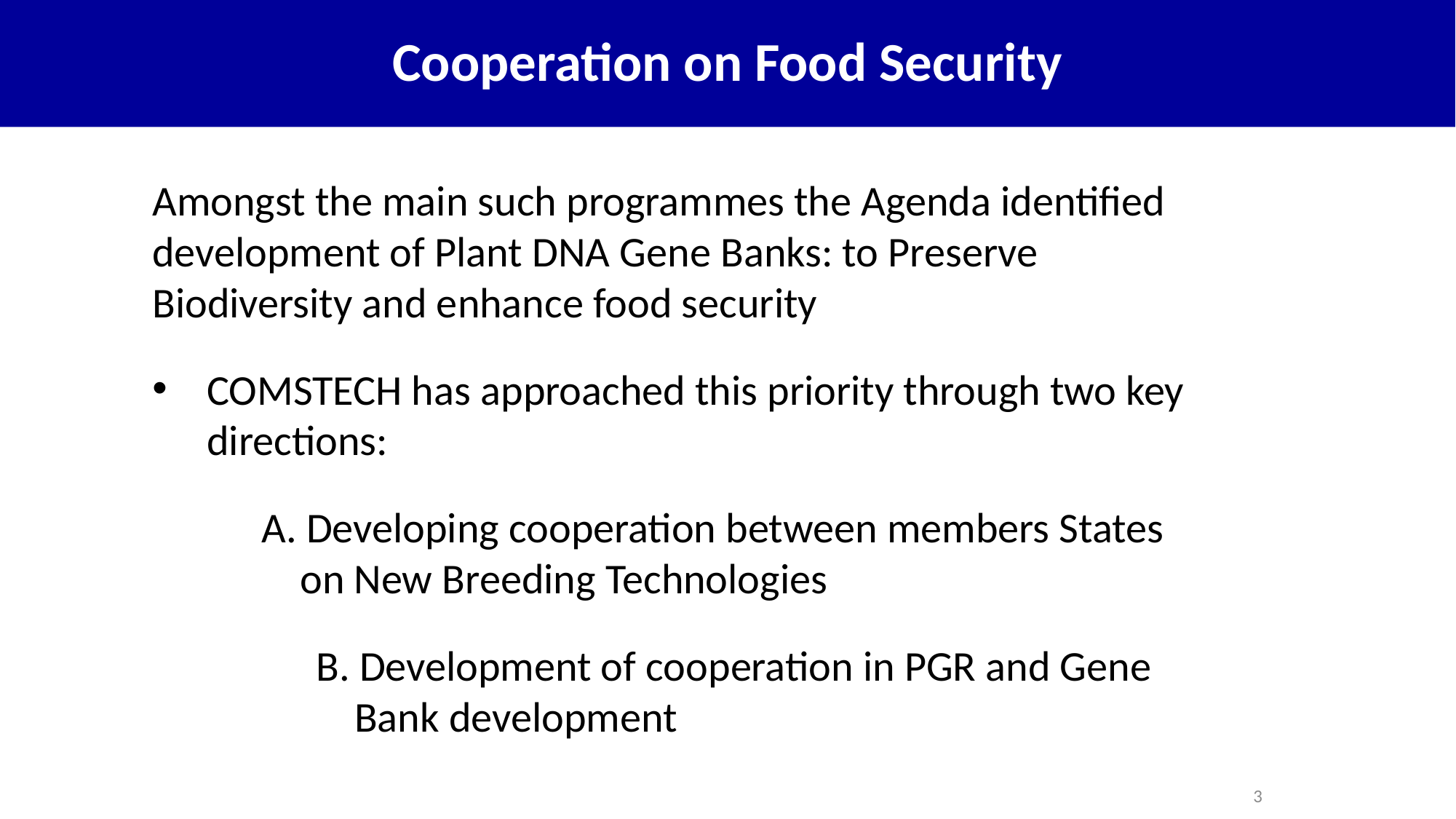

# Cooperation on Food Security
Amongst the main such programmes the Agenda identified development of Plant DNA Gene Banks: to Preserve Biodiversity and enhance food security
COMSTECH has approached this priority through two key directions:
  	A. Developing cooperation between members States 	    on New Breeding Technologies
	B. Development of cooperation in PGR and Gene 	      	    Bank development
3